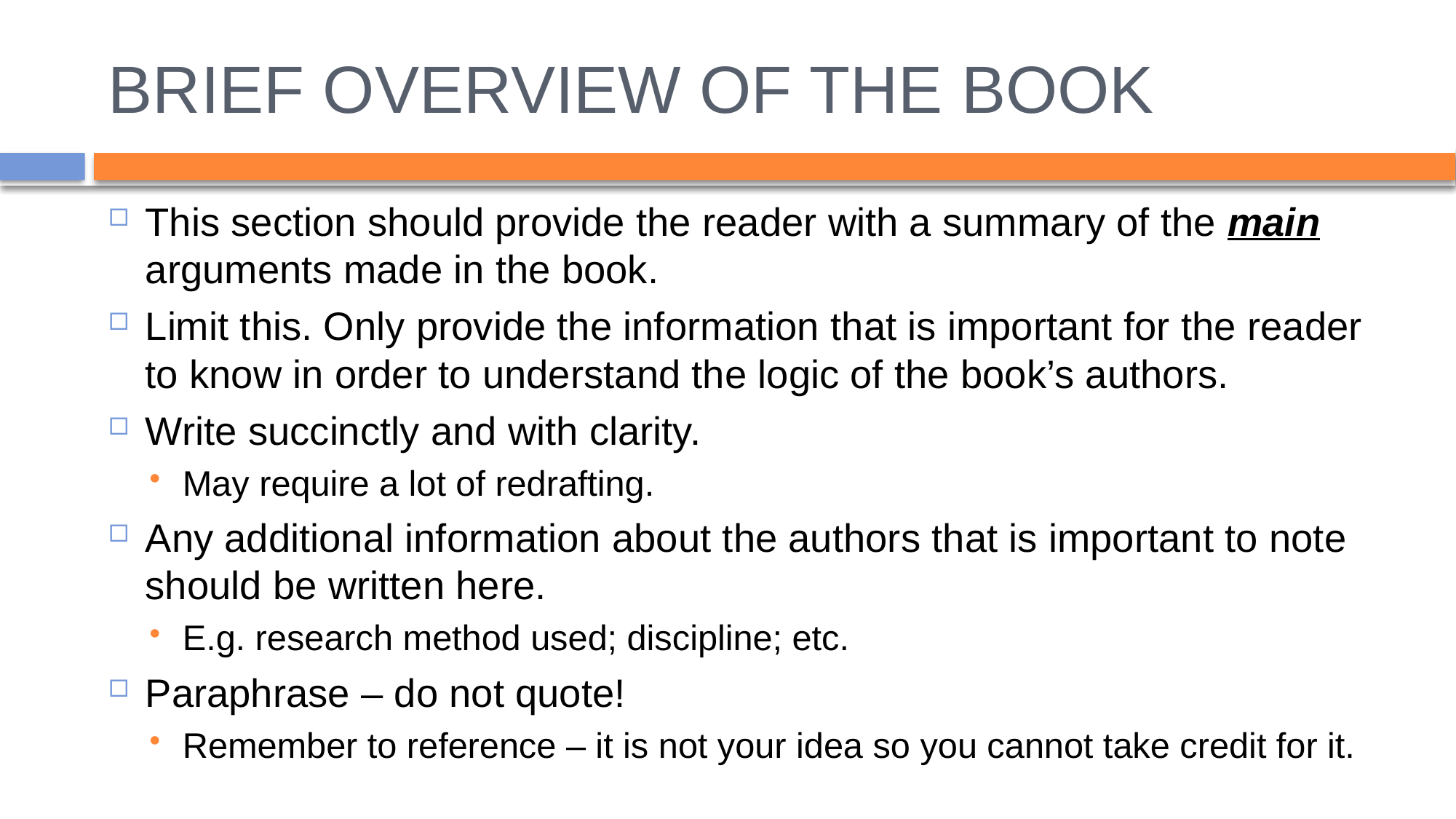

# BRIEF OVERVIEW OF THE BOOK
This section should provide the reader with a summary of the main arguments made in the book.
Limit this. Only provide the information that is important for the reader to know in order to understand the logic of the book’s authors.
Write succinctly and with clarity.
May require a lot of redrafting.
Any additional information about the authors that is important to note should be written here.
E.g. research method used; discipline; etc.
Paraphrase – do not quote!
Remember to reference – it is not your idea so you cannot take credit for it.